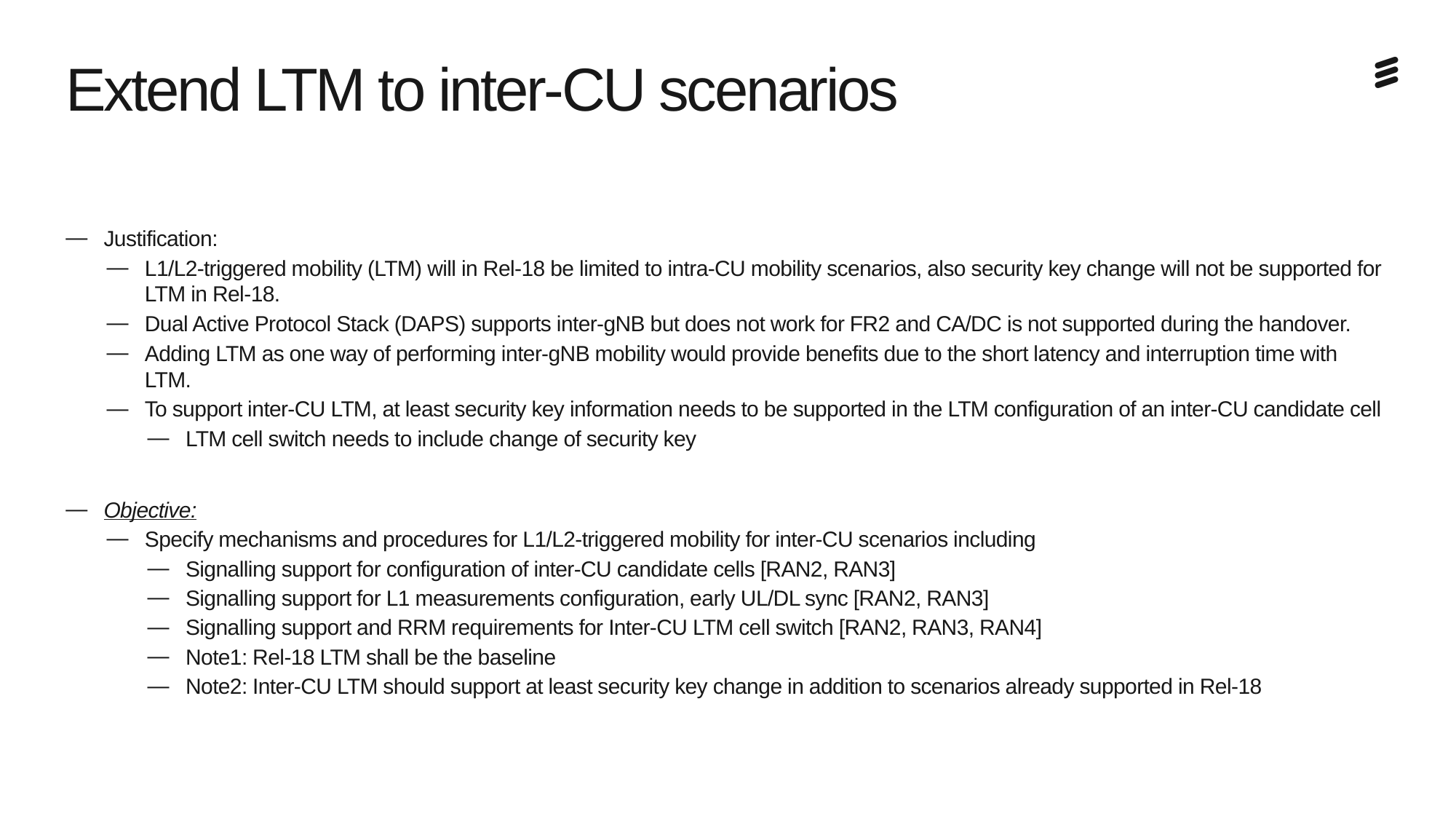

# Extend LTM to inter-CU scenarios
Justification:
L1/L2-triggered mobility (LTM) will in Rel-18 be limited to intra-CU mobility scenarios, also security key change will not be supported for LTM in Rel-18.
Dual Active Protocol Stack (DAPS) supports inter-gNB but does not work for FR2 and CA/DC is not supported during the handover.
Adding LTM as one way of performing inter-gNB mobility would provide benefits due to the short latency and interruption time with LTM.
To support inter-CU LTM, at least security key information needs to be supported in the LTM configuration of an inter-CU candidate cell
LTM cell switch needs to include change of security key

Objective:
Specify mechanisms and procedures for L1/L2-triggered mobility for inter-CU scenarios including
Signalling support for configuration of inter-CU candidate cells [RAN2, RAN3]
Signalling support for L1 measurements configuration, early UL/DL sync [RAN2, RAN3]
Signalling support and RRM requirements for Inter-CU LTM cell switch [RAN2, RAN3, RAN4]
Note1: Rel-18 LTM shall be the baseline
Note2: Inter-CU LTM should support at least security key change in addition to scenarios already supported in Rel-18